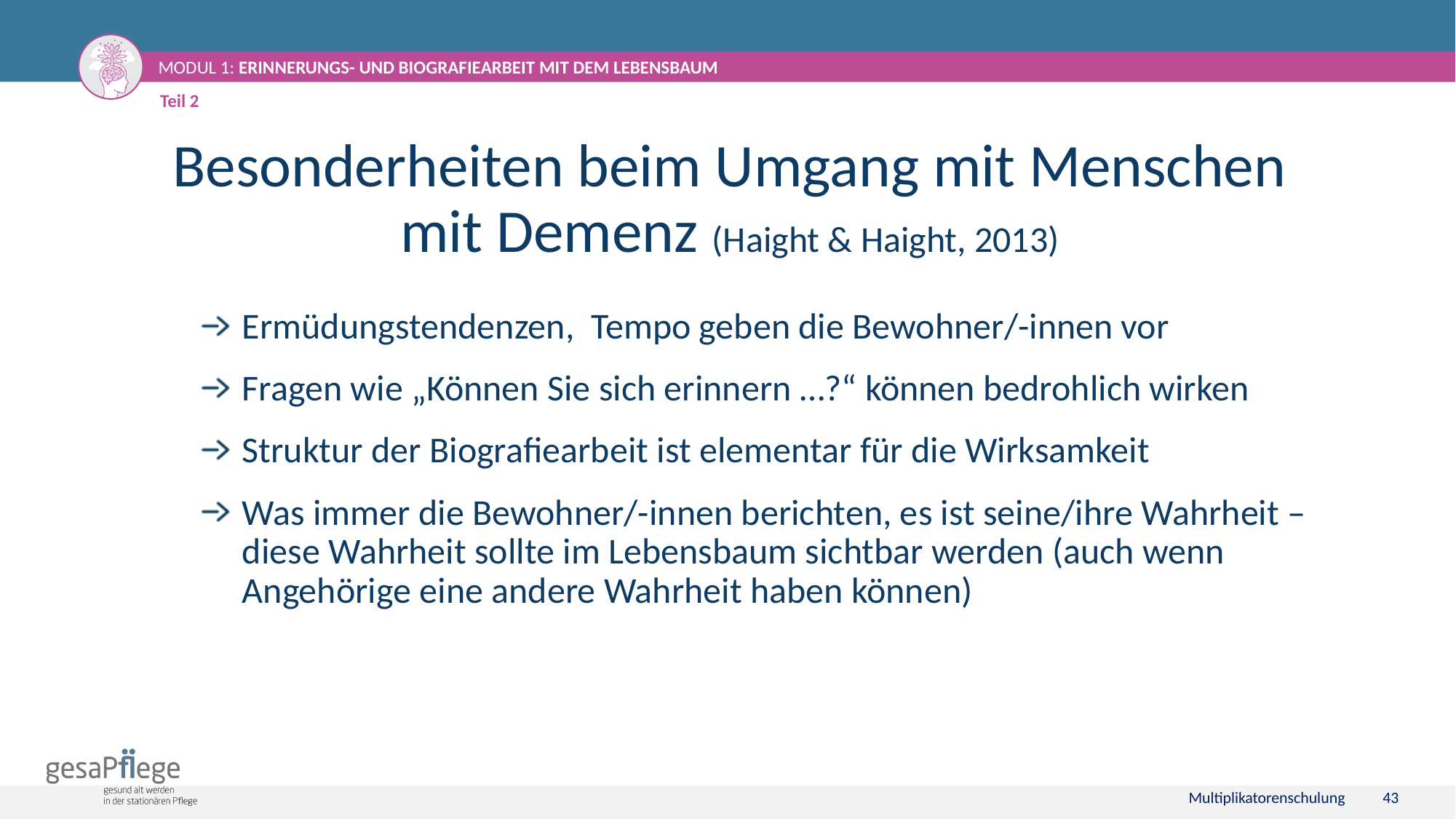

Teil 2
# Besonderheiten beim Umgang mit Menschen mit Demenz (Haight & Haight, 2013)
Ermüdungstendenzen,  Tempo geben die Bewohner/-innen vor
Fragen wie „Können Sie sich erinnern …?“ können bedrohlich wirken
Struktur der Biografiearbeit ist elementar für die Wirksamkeit
Was immer die Bewohner/-innen berichten, es ist seine/ihre Wahrheit – diese Wahrheit sollte im Lebensbaum sichtbar werden (auch wenn Angehörige eine andere Wahrheit haben können)

Multiplikatorenschulung
43